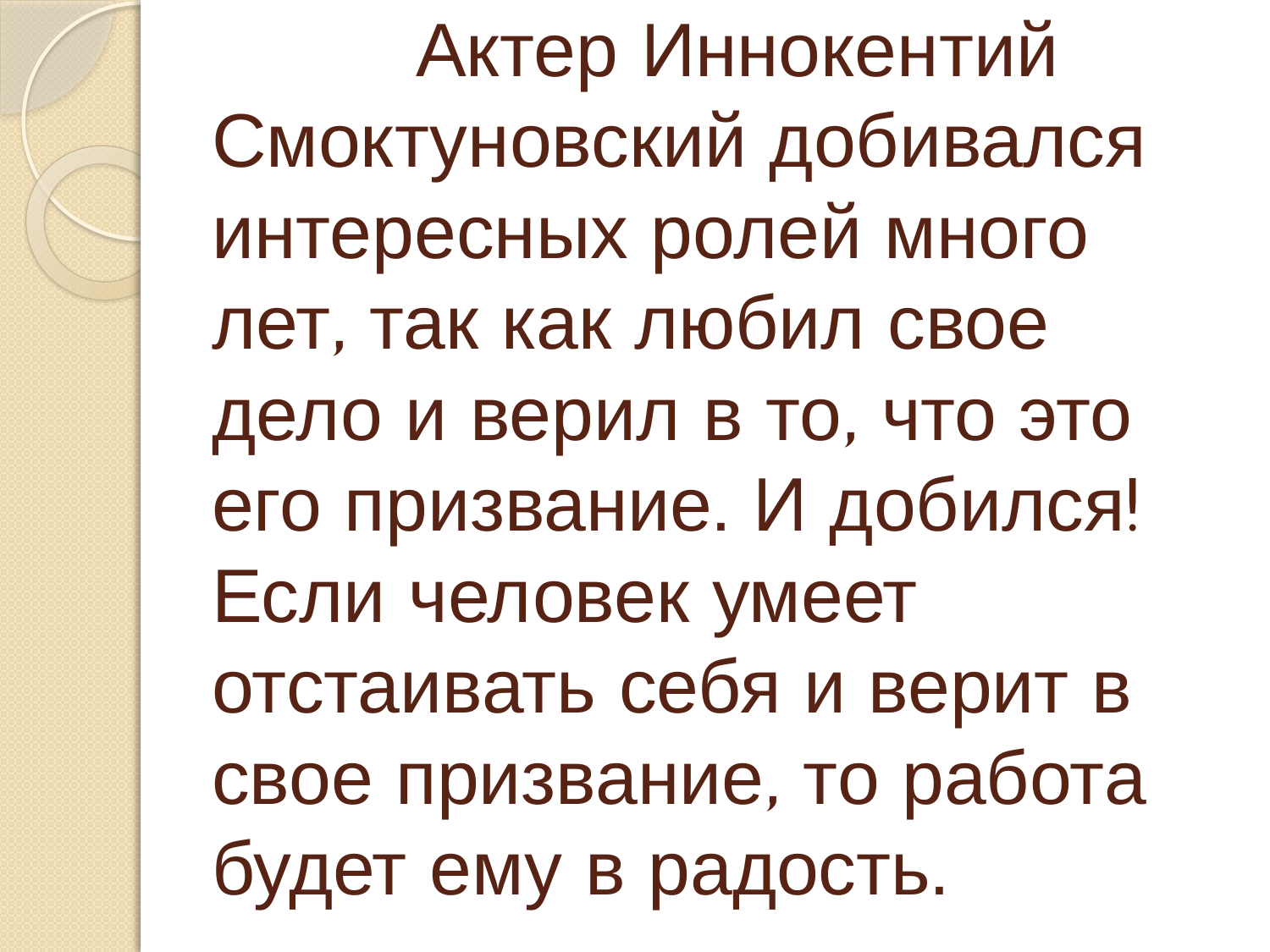

# Актер Иннокентий Смоктуновский добивался интересных ролей много лет, так как любил свое дело и верил в то, что это его призвание. И добился! Если человек умеет отстаивать себя и верит в свое призвание, то работа будет ему в радость.